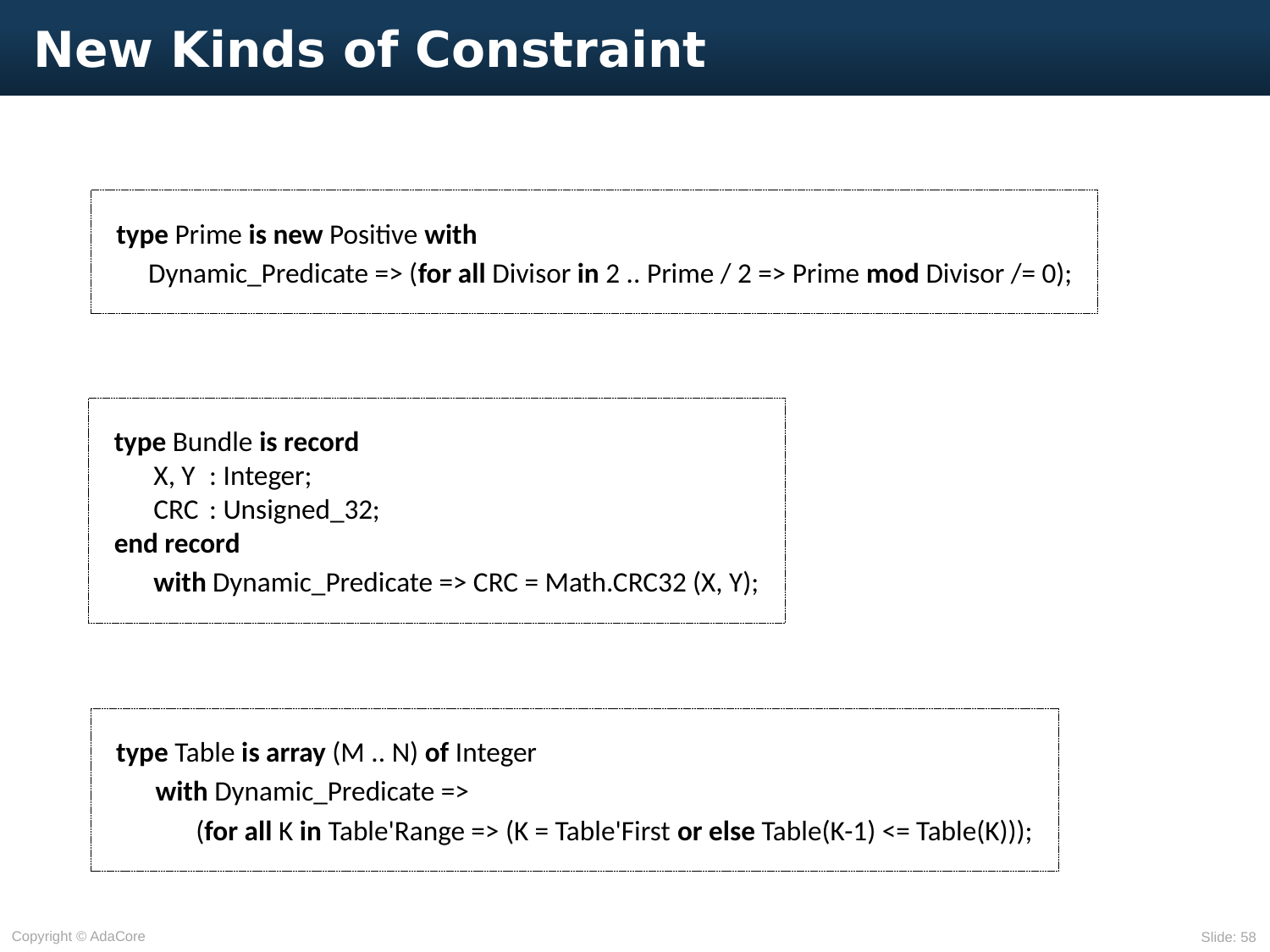

# New Kinds of Constraint
type Prime is new Positive with
	Dynamic_Predicate => (for all Divisor in 2 .. Prime / 2 => Prime mod Divisor /= 0);
type Bundle is record
	X, Y 	: Integer;
	CRC	: Unsigned_32;
end record
	with Dynamic_Predicate => CRC = Math.CRC32 (X, Y);
type Table is array (M .. N) of Integer
	with Dynamic_Predicate =>
		(for all K in Table'Range => (K = Table'First or else Table(K-1) <= Table(K)));